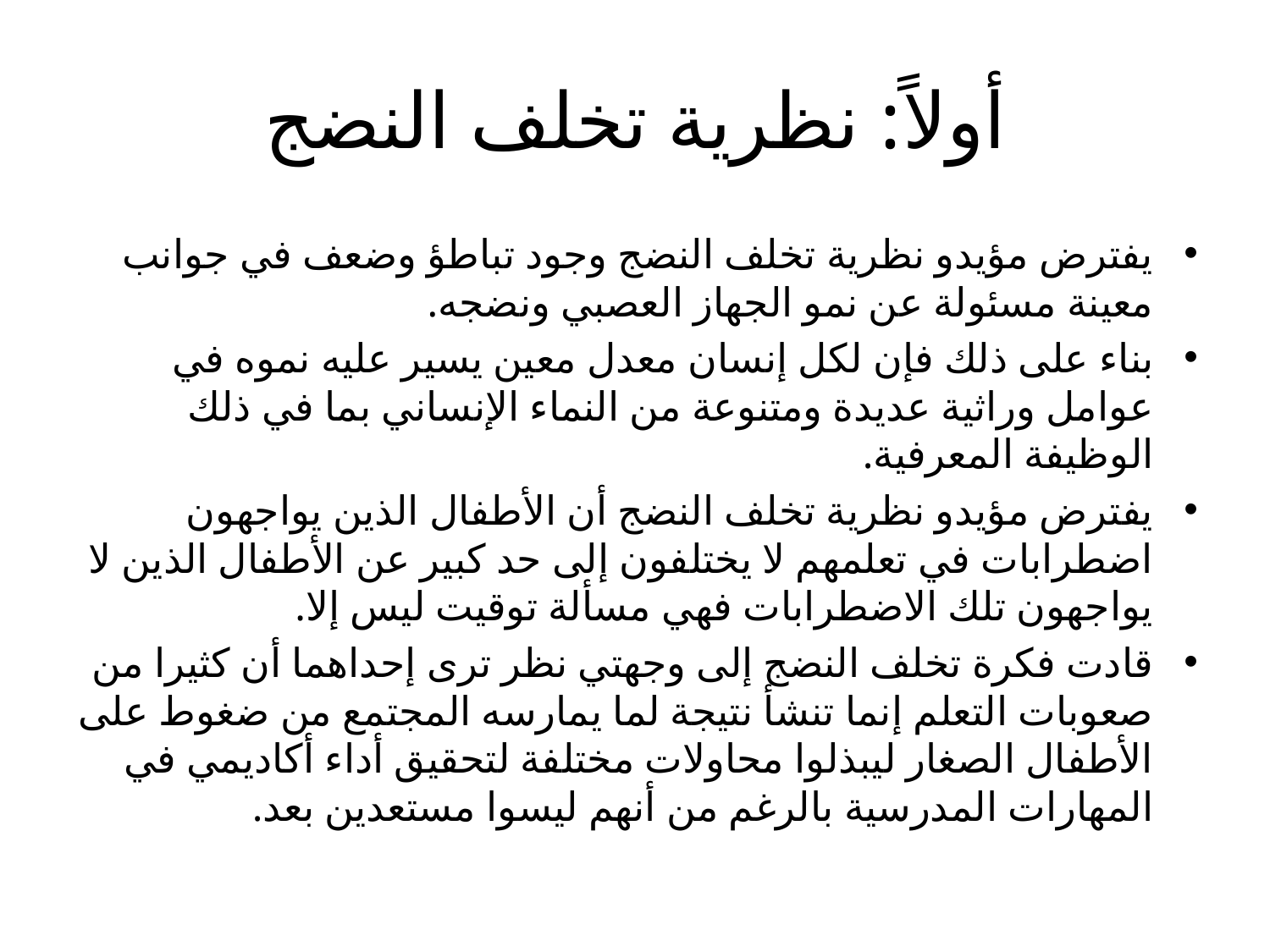

# أولاً: نظرية تخلف النضج
يفترض مؤيدو نظرية تخلف النضج وجود تباطؤ وضعف في جوانب معينة مسئولة عن نمو الجهاز العصبي ونضجه.
بناء على ذلك فإن لكل إنسان معدل معين يسير عليه نموه في عوامل وراثية عديدة ومتنوعة من النماء الإنساني بما في ذلك الوظيفة المعرفية.
يفترض مؤيدو نظرية تخلف النضج أن الأطفال الذين يواجهون اضطرابات في تعلمهم لا يختلفون إلى حد كبير عن الأطفال الذين لا يواجهون تلك الاضطرابات فهي مسألة توقيت ليس إلا.
قادت فكرة تخلف النضج إلى وجهتي نظر ترى إحداهما أن كثيرا من صعوبات التعلم إنما تنشأ نتيجة لما يمارسه المجتمع من ضغوط على الأطفال الصغار ليبذلوا محاولات مختلفة لتحقيق أداء أكاديمي في المهارات المدرسية بالرغم من أنهم ليسوا مستعدين بعد.